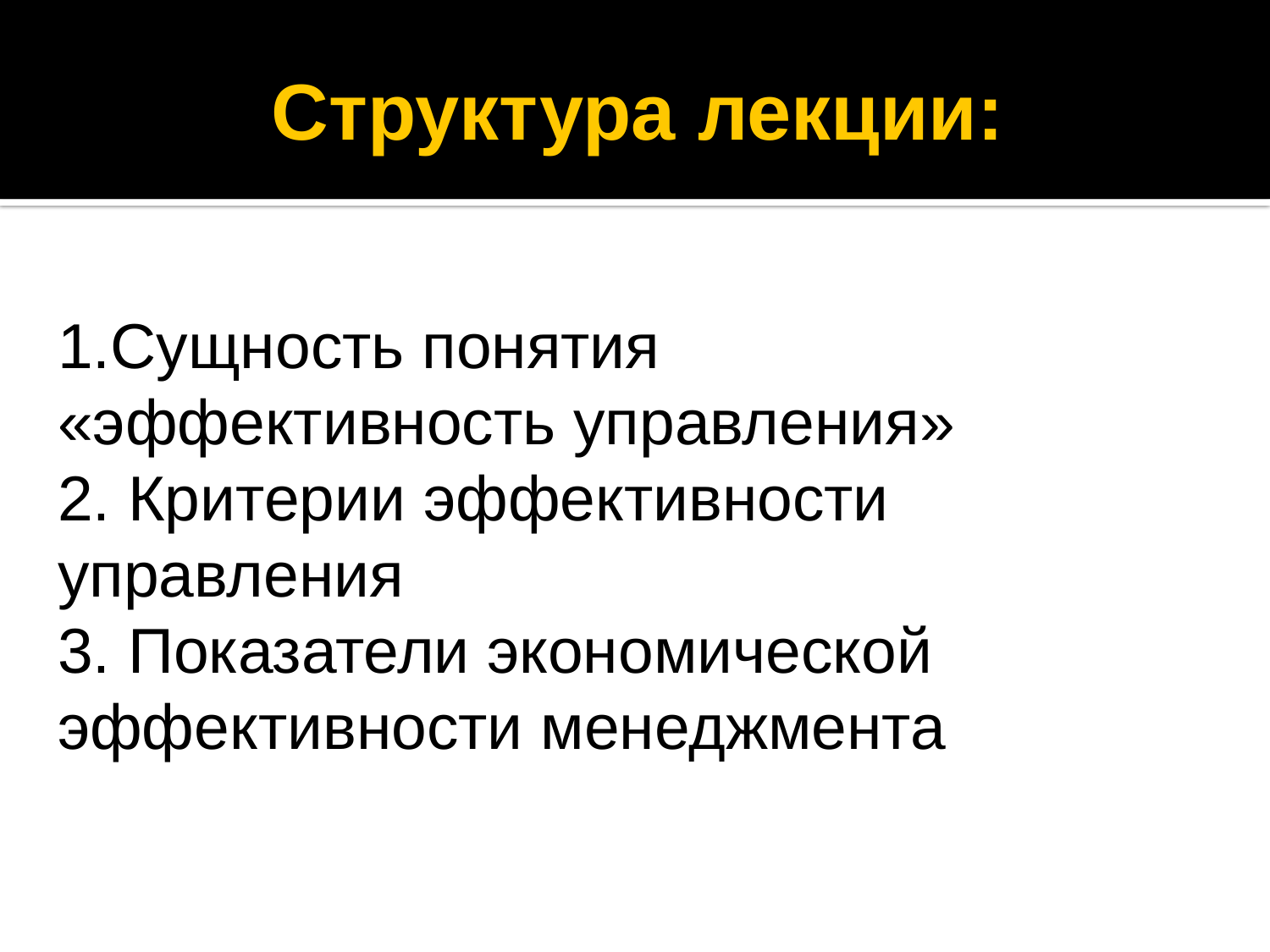

# Структура лекции:
1.Сущность понятия «эффективность управления»
2. Критерии эффективности управления
3. Показатели экономической эффективности менеджмента